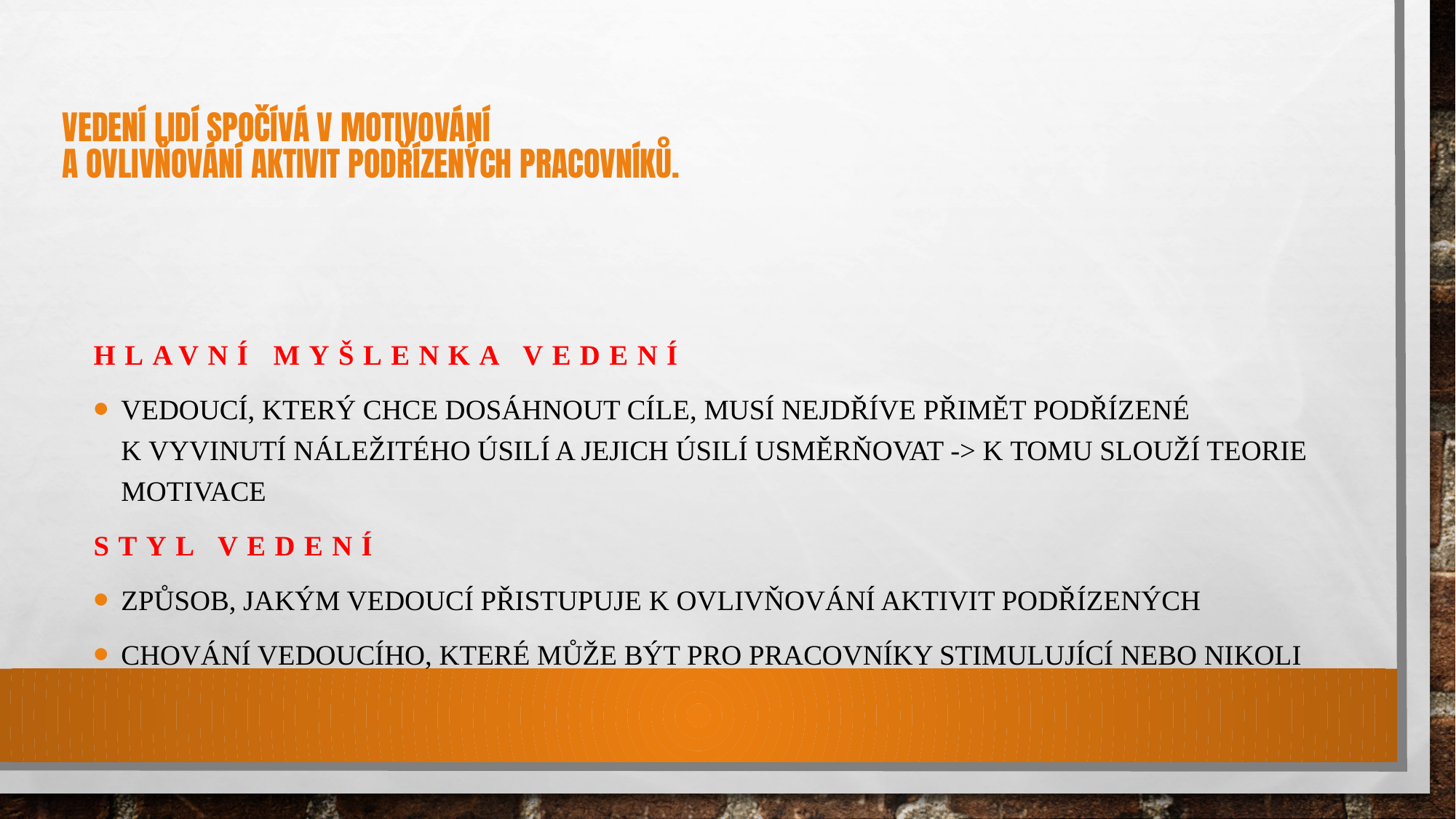

# Vedení lidí spočívá v motivování a ovlivňování aktivit podřízených pracovníků.
Hlavní myšlenka vedení
Vedoucí, který chce dosáhnout cíle, musí nejdříve přimět podřízené k vyvinutí náležitého úsilí a jejich úsilí usměrňovat -> k tomu slouží teorie motivace
Styl vedení
Způsob, jakým vedoucí přistupuje k ovlivňování aktivit podřízených
Chování vedoucího, které může být pro pracovníky stimulující nebo nikoli